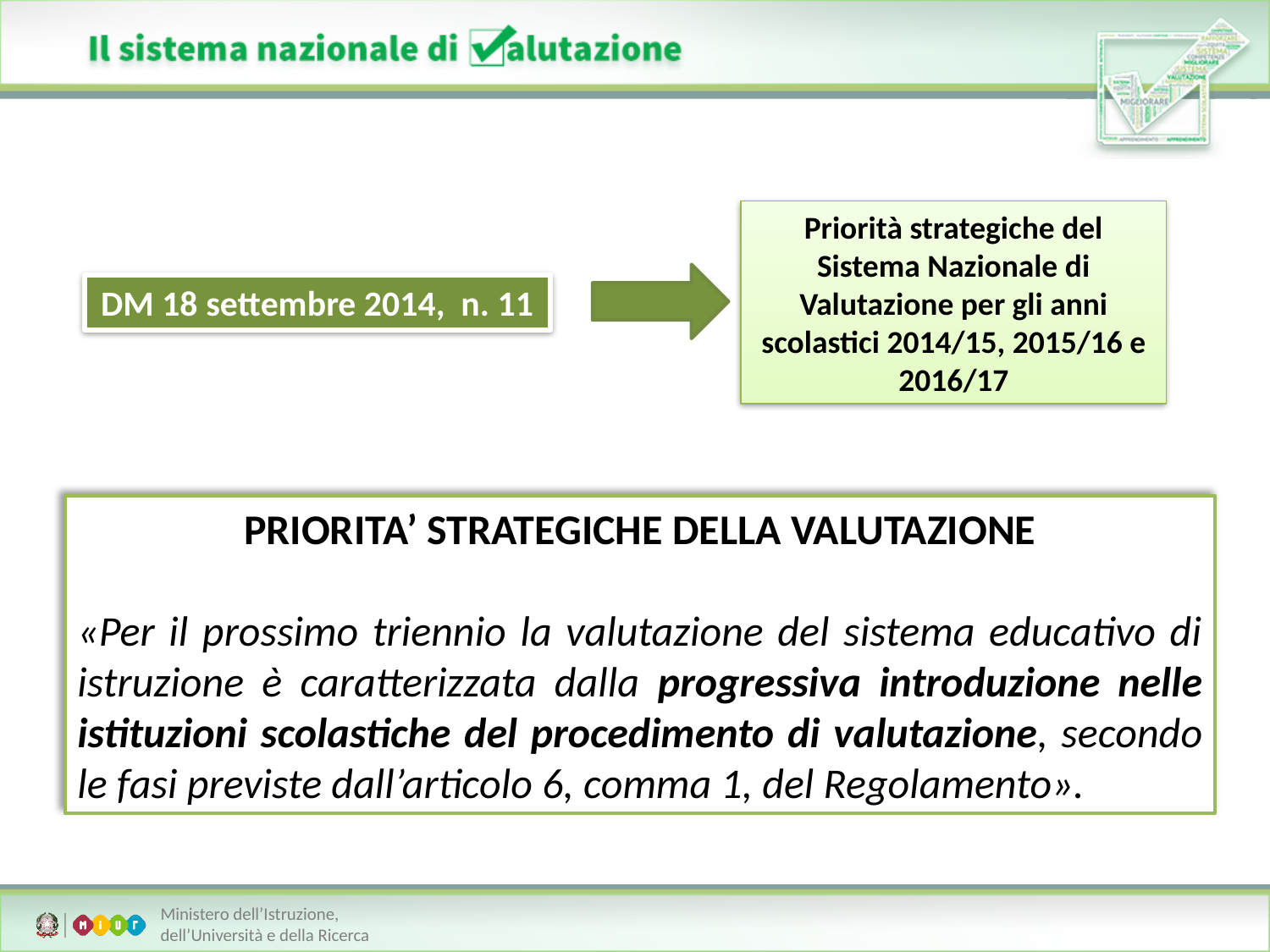

Priorità strategiche del Sistema Nazionale di Valutazione per gli anni scolastici 2014/15, 2015/16 e 2016/17

DM 18 settembre 2014,  n. 11
PRIORITA’ STRATEGICHE DELLA VALUTAZIONE

«Per il prossimo triennio la valutazione del sistema educativo di istruzione è caratterizzata dalla progressiva introduzione nelle istituzioni scolastiche del procedimento di valutazione, secondo le fasi previste dall’articolo 6, comma 1, del Regolamento».